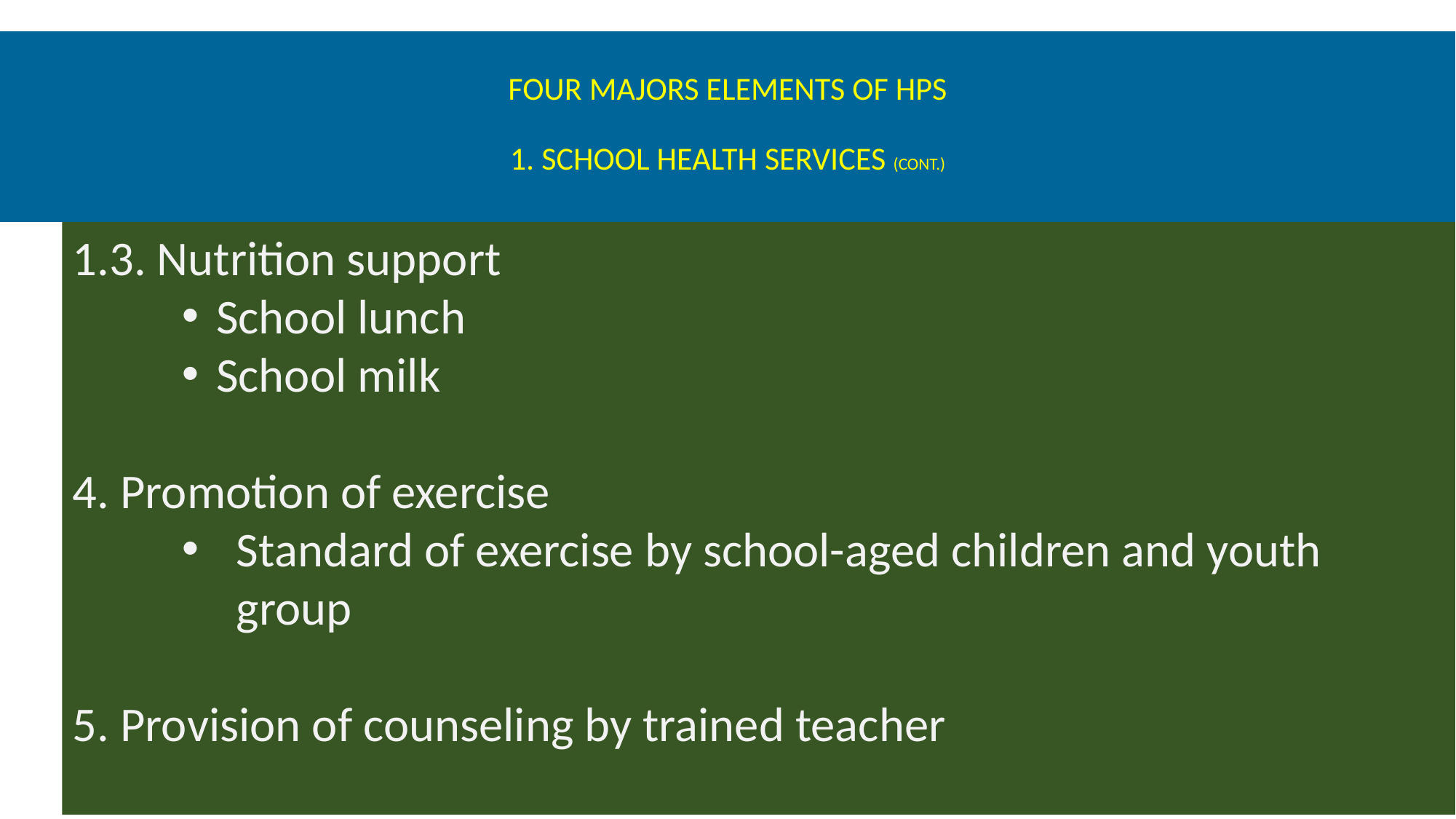

Four majors elements of HPS
1. School Health Services (cont.)
1.3. Nutrition support
School lunch
School milk

4. Promotion of exercise
Standard of exercise by school-aged children and youth group

5. Provision of counseling by trained teacher